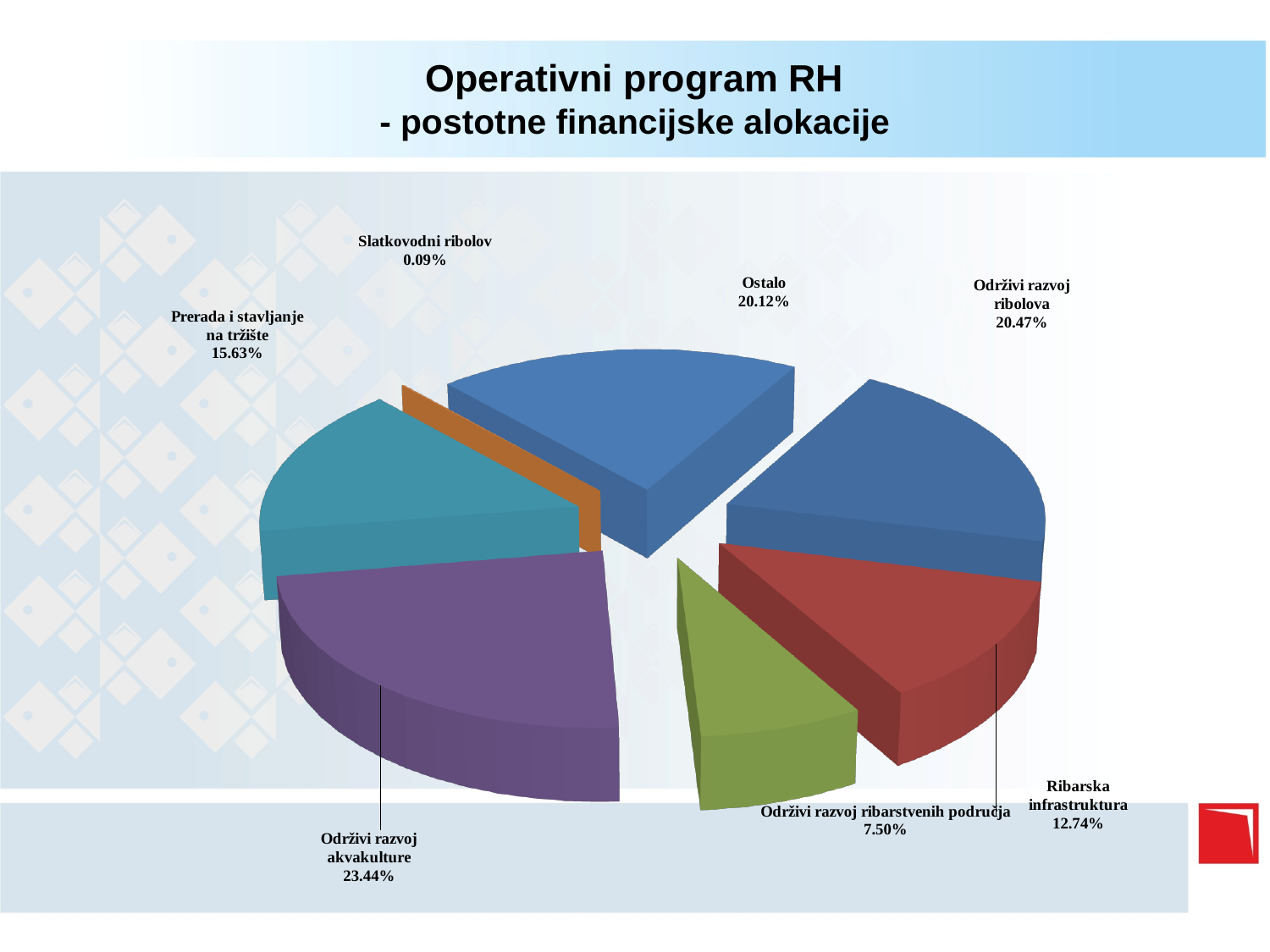

# Operativni program RH - postotne financijske alokacije

[unsupported chart]